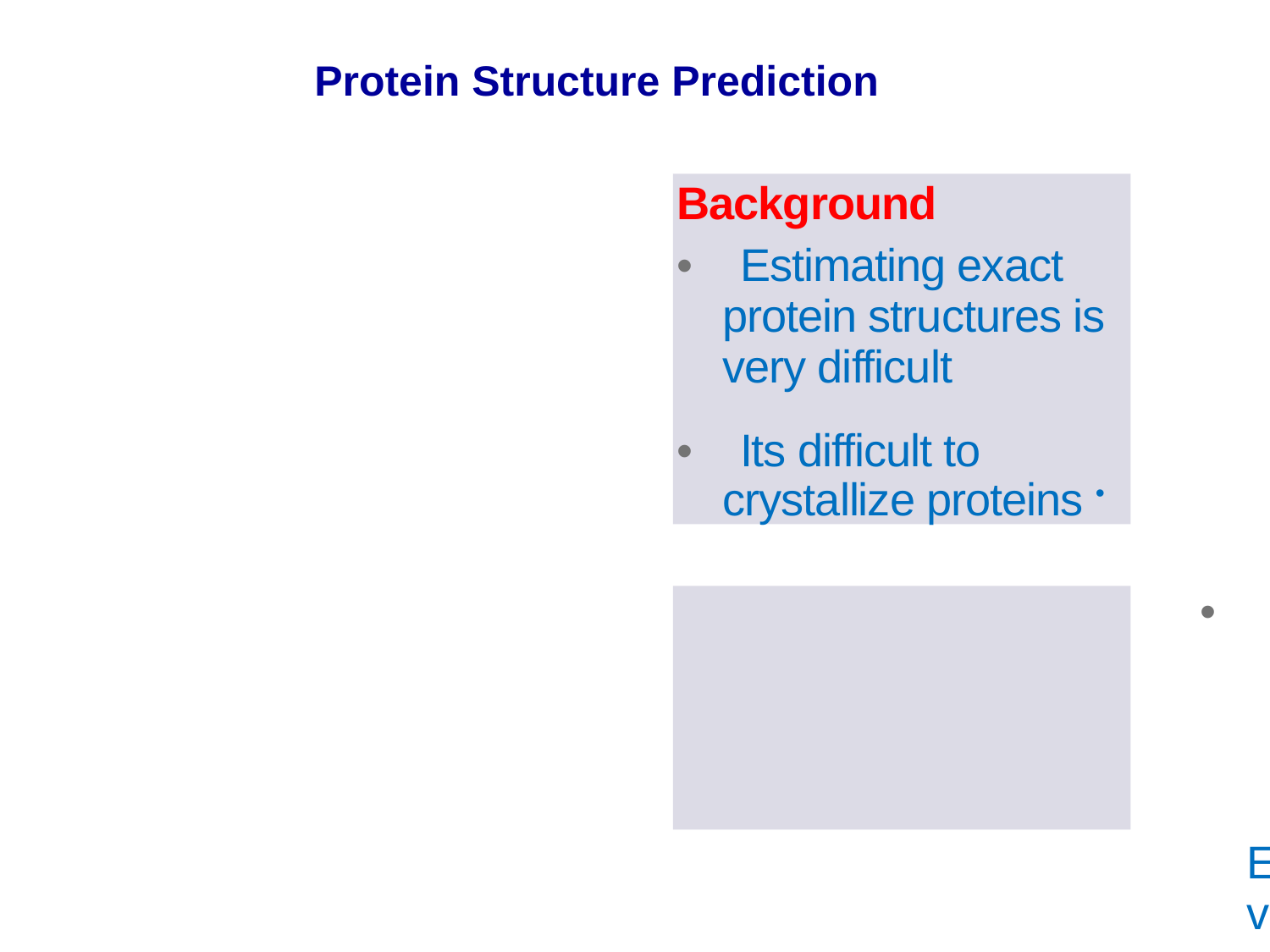

Protein Structure Prediction
Background
•    Estimating exact protein structures is very difficult
•    Its difficult to crystallize proteins •
•    Even if we manage to get protein’s X-Ray, to reconstruct the structure is extremely complex